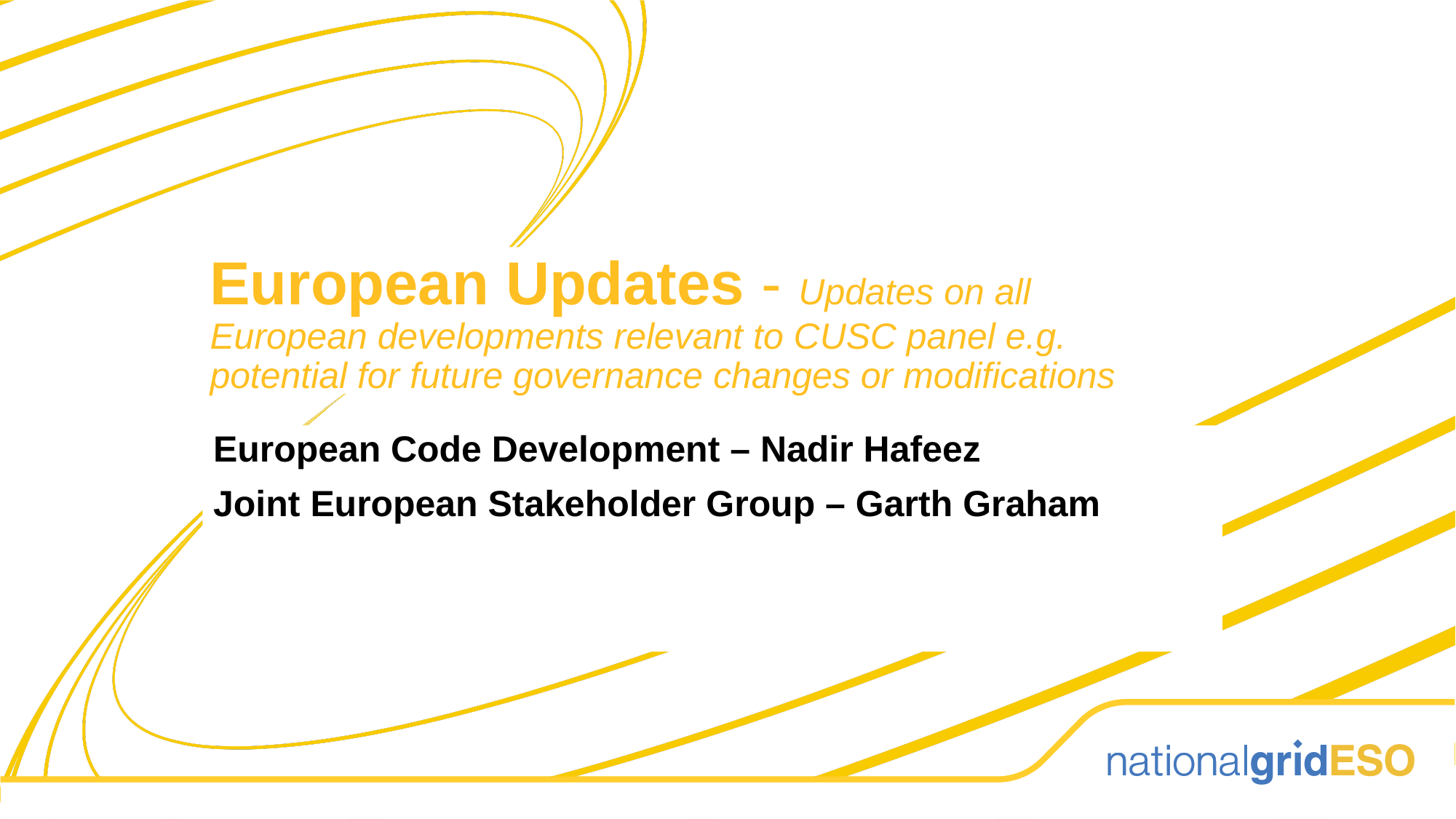

European Updates - Updates on all European developments relevant to CUSC panel e.g. potential for future governance changes or modifications
European Code Development – Nadir Hafeez
Joint European Stakeholder Group – Garth Graham